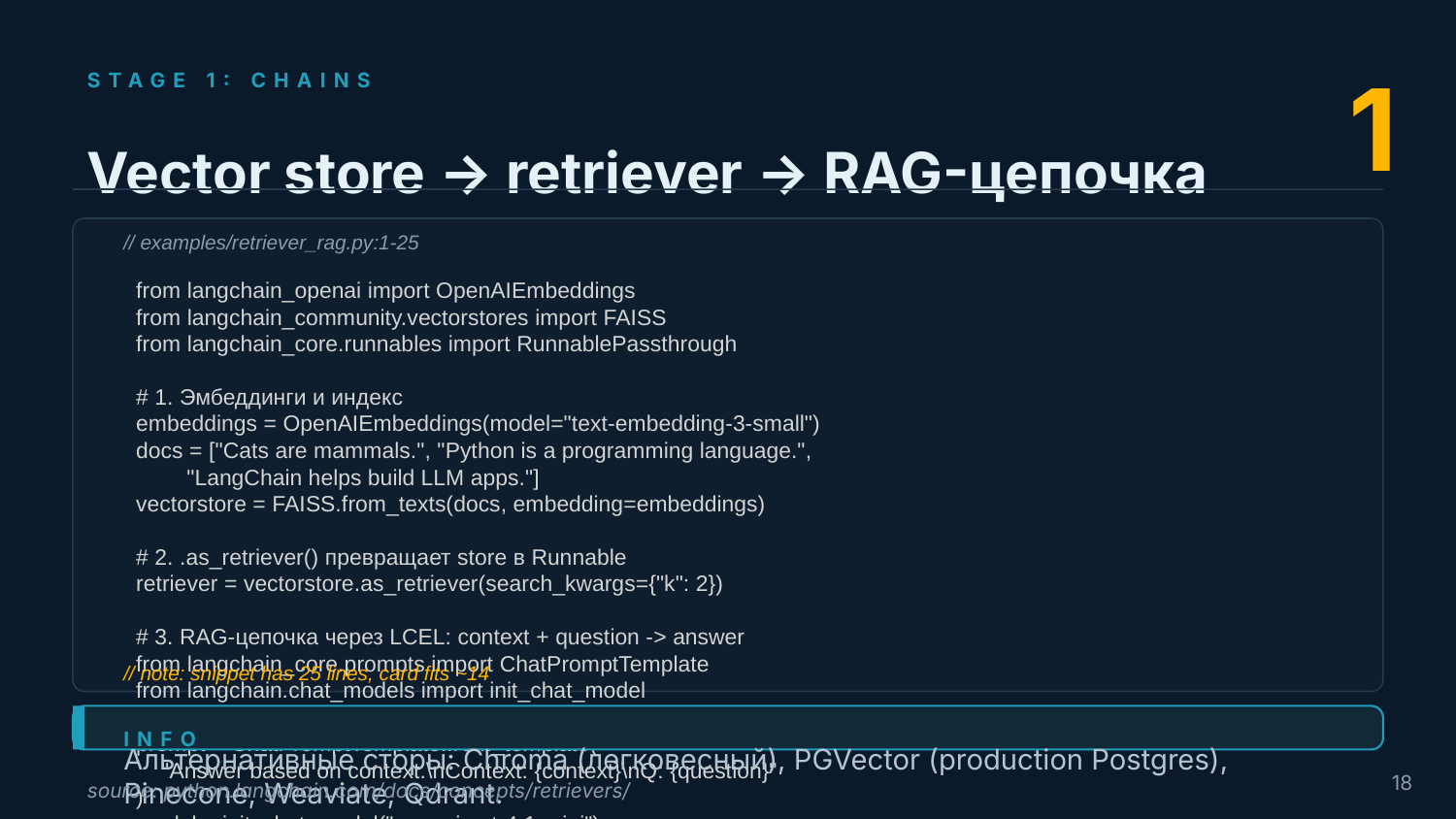

1
STAGE 1: CHAINS
Vector store -> retriever -> RAG-цепочка

// examples/retriever_rag.py:1-25
  from langchain_openai import OpenAIEmbeddings
  from langchain_community.vectorstores import FAISS
  from langchain_core.runnables import RunnablePassthrough

  # 1. Эмбеддинги и индекс
  embeddings = OpenAIEmbeddings(model="text-embedding-3-small")
  docs = ["Cats are mammals.", "Python is a programming language.",
          "LangChain helps build LLM apps."]
  vectorstore = FAISS.from_texts(docs, embedding=embeddings)

  # 2. .as_retriever() превращает store в Runnable
  retriever = vectorstore.as_retriever(search_kwargs={"k": 2})

  # 3. RAG-цепочка через LCEL: context + question -> answer
  from langchain_core.prompts import ChatPromptTemplate
  from langchain.chat_models import init_chat_model

  prompt = ChatPromptTemplate.from_template(
      "Answer based on context.\nContext: {context}\nQ: {question}"
  )
  model = init_chat_model("openai:gpt-4.1-mini")
  rag = (
      {"context": retriever, "question": RunnablePassthrough()}
      | prompt | model | StrOutputParser()
  )

// note: snippet has 25 lines, card fits ~14

INFO
Альтернативные сторы: Chroma (легковесный), PGVector (production Postgres), Pinecone, Weaviate, Qdrant.
18
source: python.langchain.com/docs/concepts/retrievers/